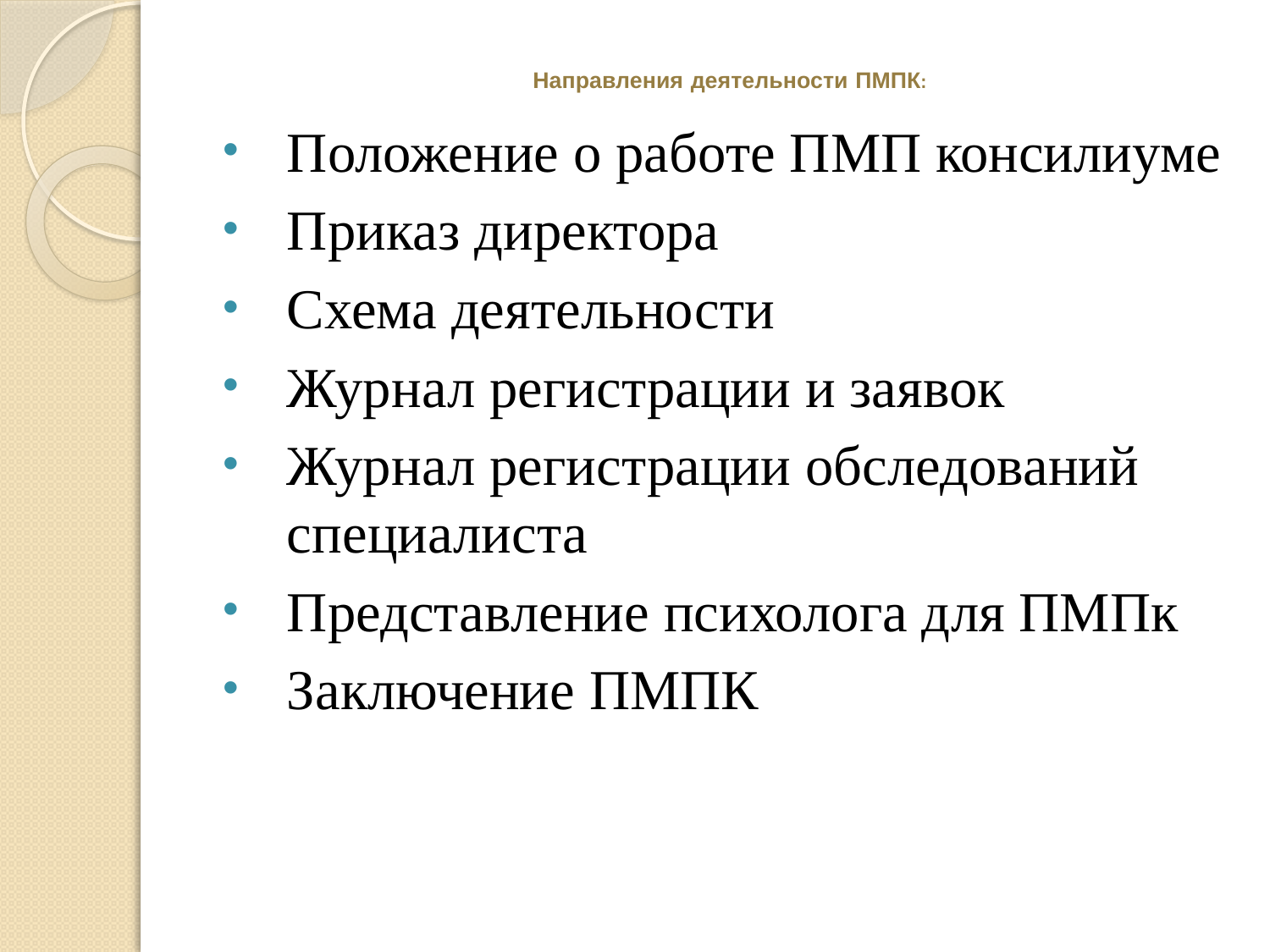

# Направления деятельности ПМПК:
Положение о работе ПМП консилиуме
Приказ директора
Схема деятельности
Журнал регистрации и заявок
Журнал регистрации обследований специалиста
Представление психолога для ПМПк
Заключение ПМПК